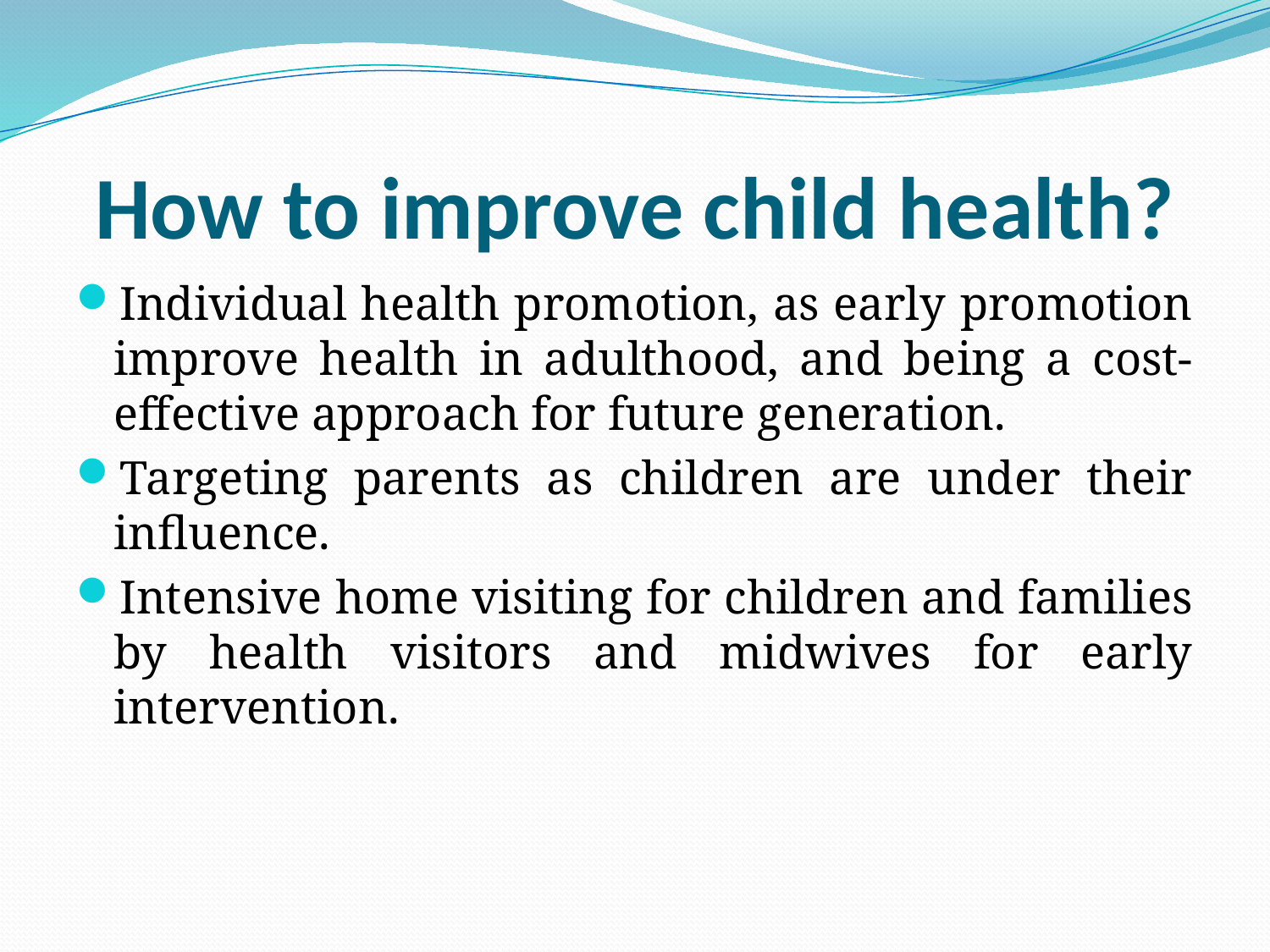

# How to improve child health?
Individual health promotion, as early promotion improve health in adulthood, and being a cost-effective approach for future generation.
Targeting parents as children are under their influence.
Intensive home visiting for children and families by health visitors and midwives for early intervention.